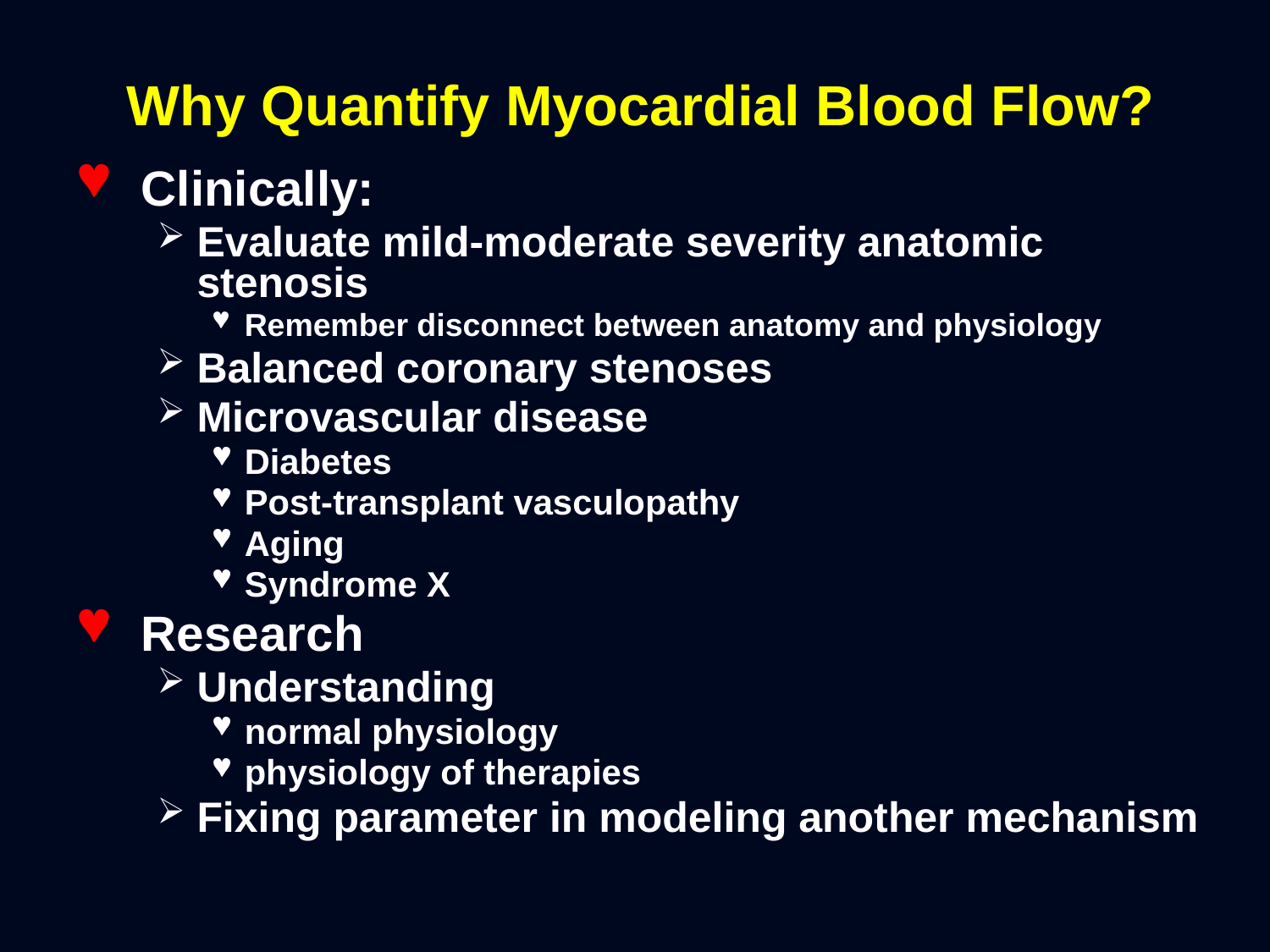

# Why Quantify Myocardial Blood Flow?
Clinically:
Evaluate mild-moderate severity anatomic stenosis
Remember disconnect between anatomy and physiology
Balanced coronary stenoses
Microvascular disease
Diabetes
Post-transplant vasculopathy
Aging
Syndrome X
Research
Understanding
normal physiology
physiology of therapies
Fixing parameter in modeling another mechanism